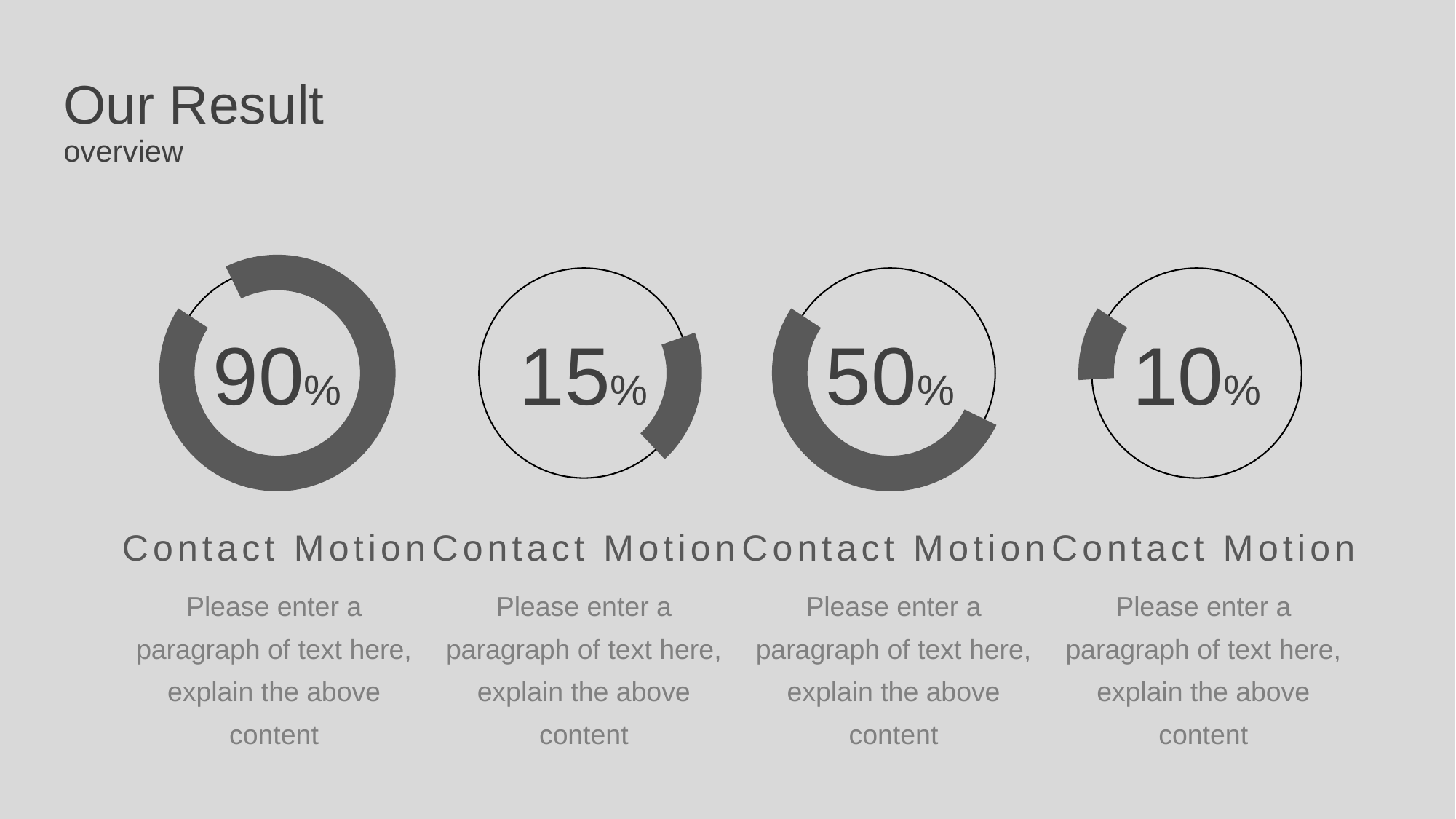

Our Result
overview

90%
15%
50%
10%
Contact Motion
Contact Motion
Contact Motion
Contact Motion
Please enter a paragraph of text here, explain the above content
Please enter a paragraph of text here, explain the above content
Please enter a paragraph of text here, explain the above content
Please enter a paragraph of text here, explain the above content